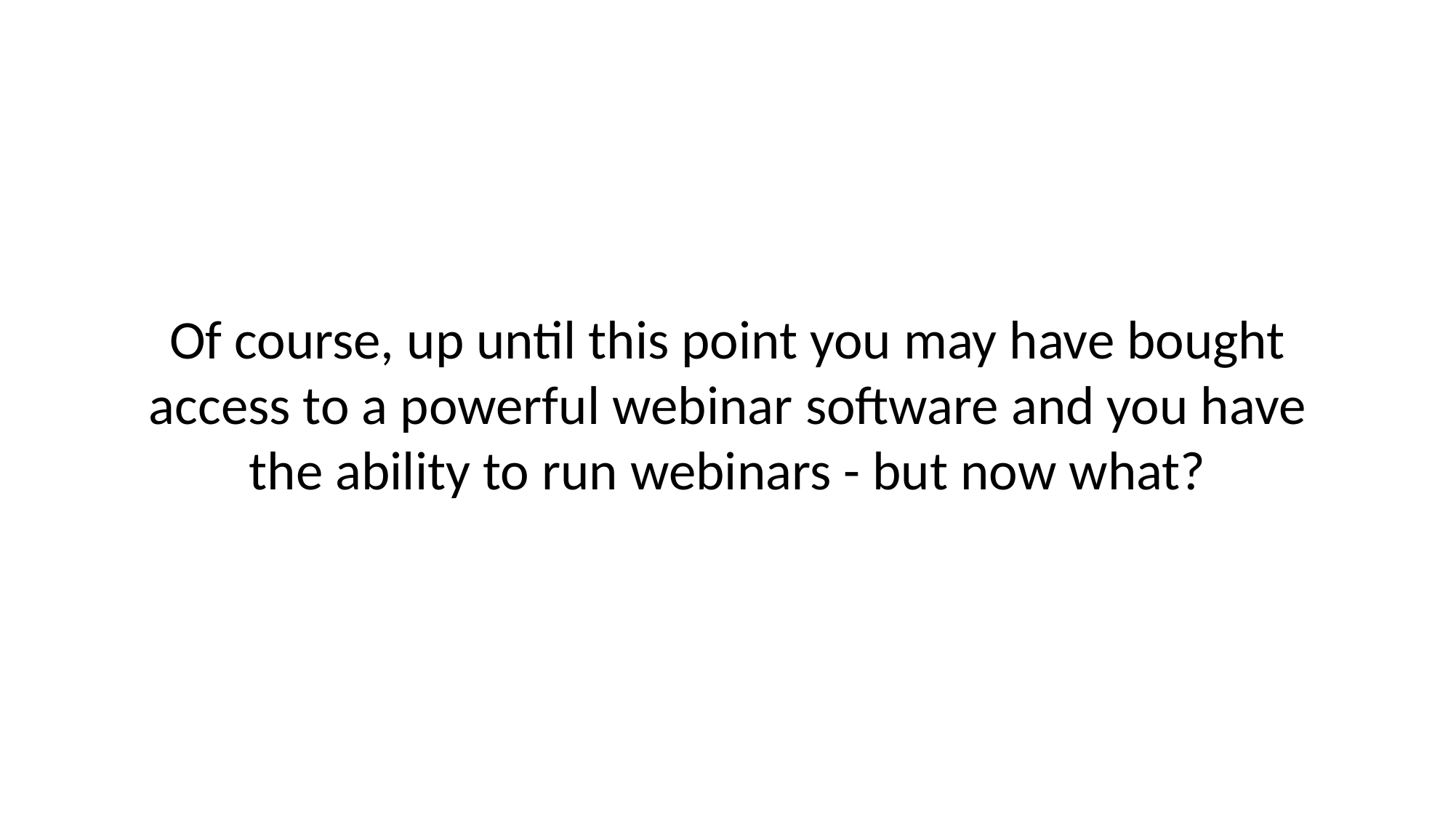

# Of course, up until this point you may have bought access to a powerful webinar software and you have the ability to run webinars - but now what?